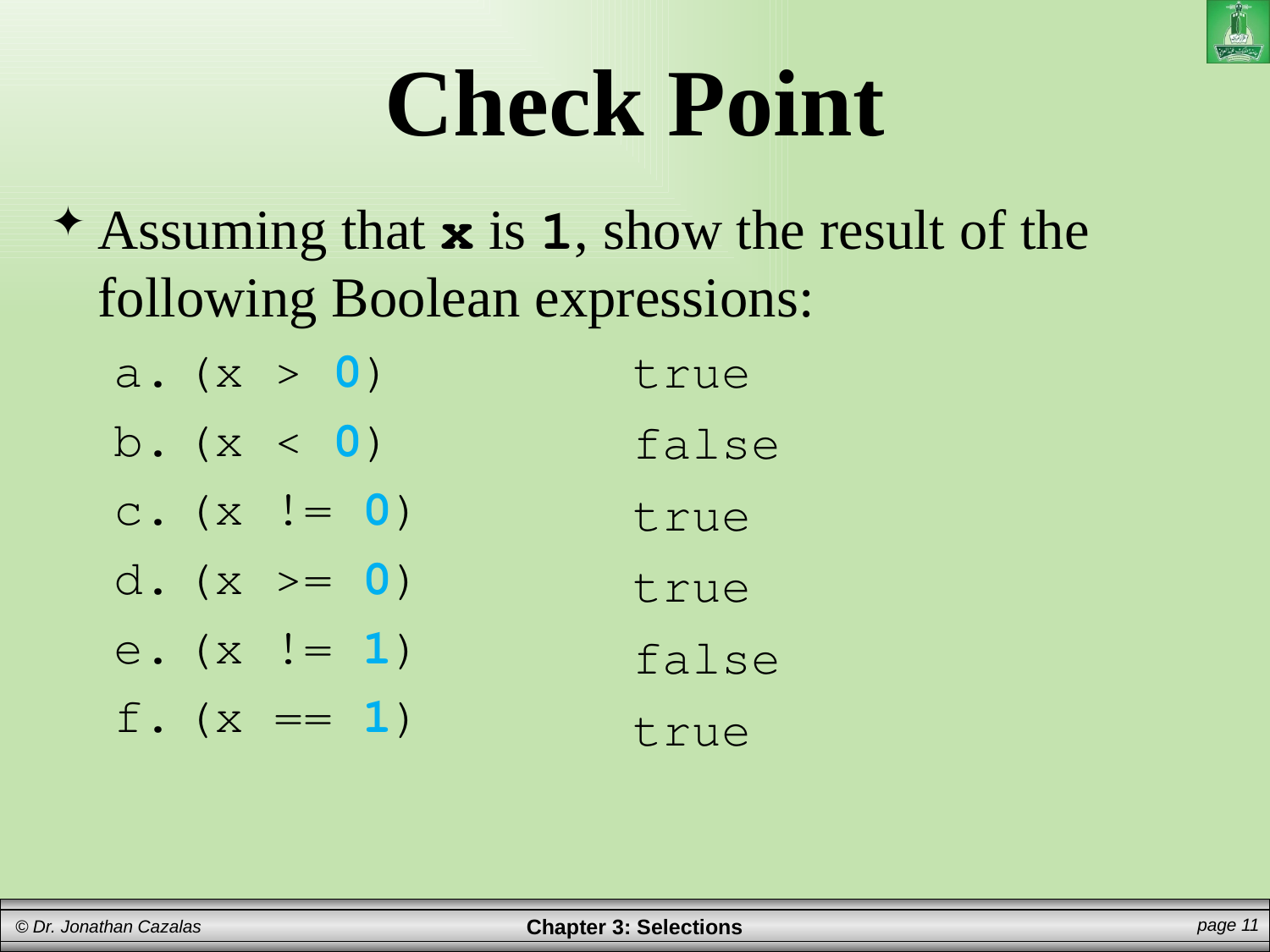

# Check Point
Assuming that x is 1, show the result of the following Boolean expressions:
(x > 0)
(x < 0)
(x != 0)
(x >= 0)
(x != 1)
(x == 1)
true
false
true
true
false
true